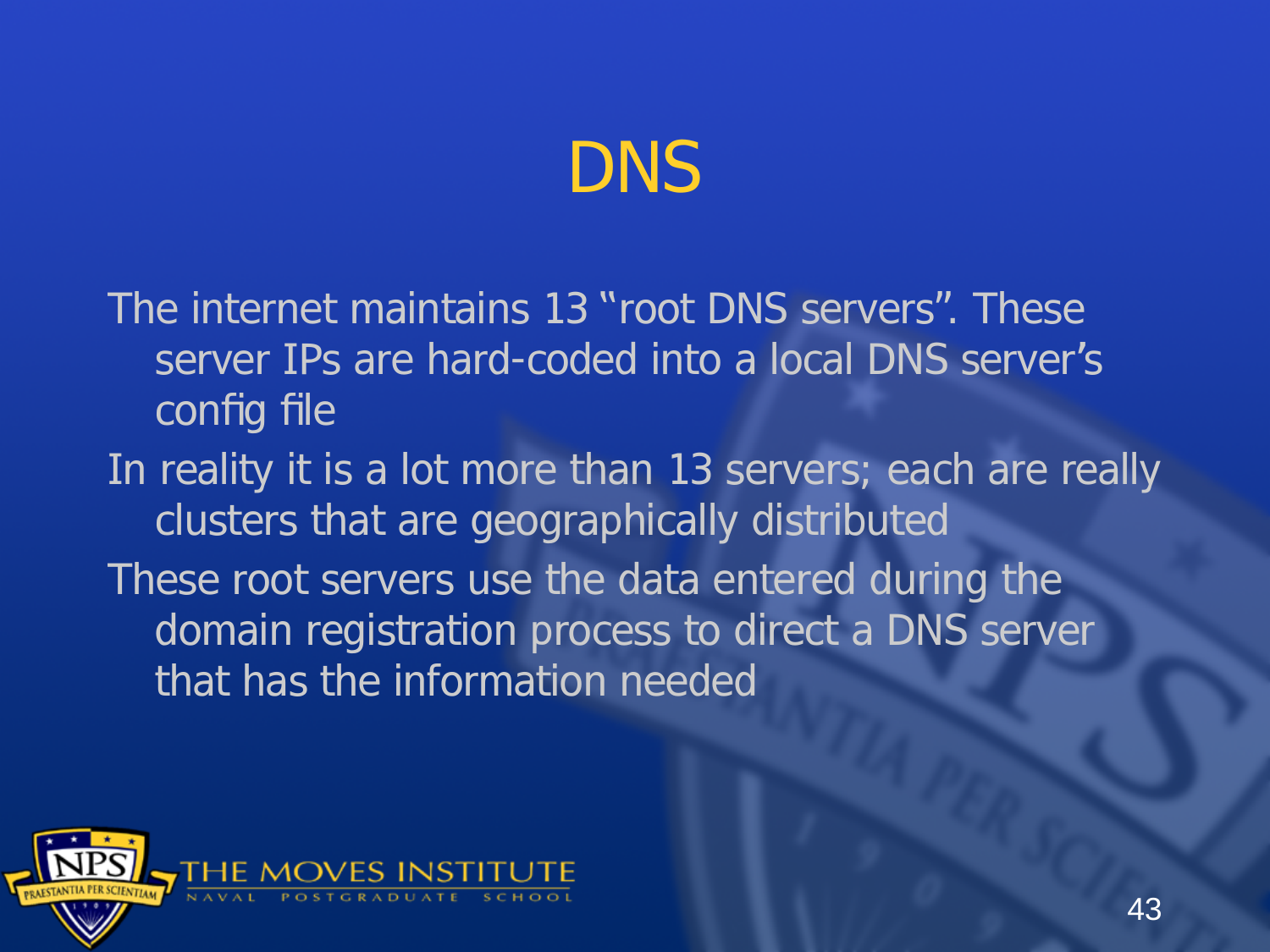

# DNS
The internet maintains 13 “root DNS servers”. These server IPs are hard-coded into a local DNS server’s config file
In reality it is a lot more than 13 servers; each are really clusters that are geographically distributed
These root servers use the data entered during the domain registration process to direct a DNS server that has the information needed

43